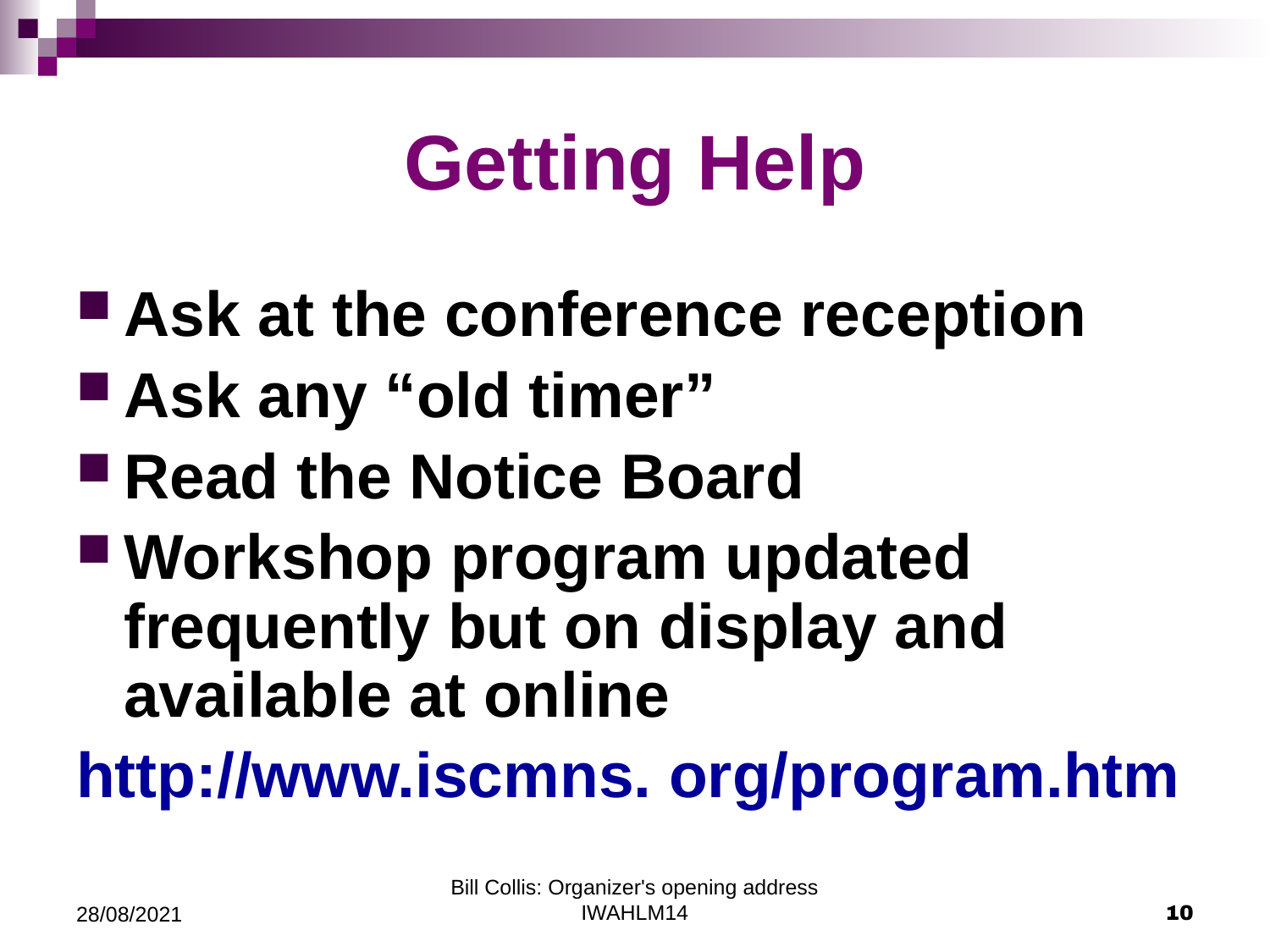

# Getting Help
Ask at the conference reception
Ask any “old timer”
Read the Notice Board
Workshop program updated frequently but on display and available at online
http://www.iscmns. org/program.htm

28/08/2021
Bill Collis: Organizer's opening address IWAHLM14
10